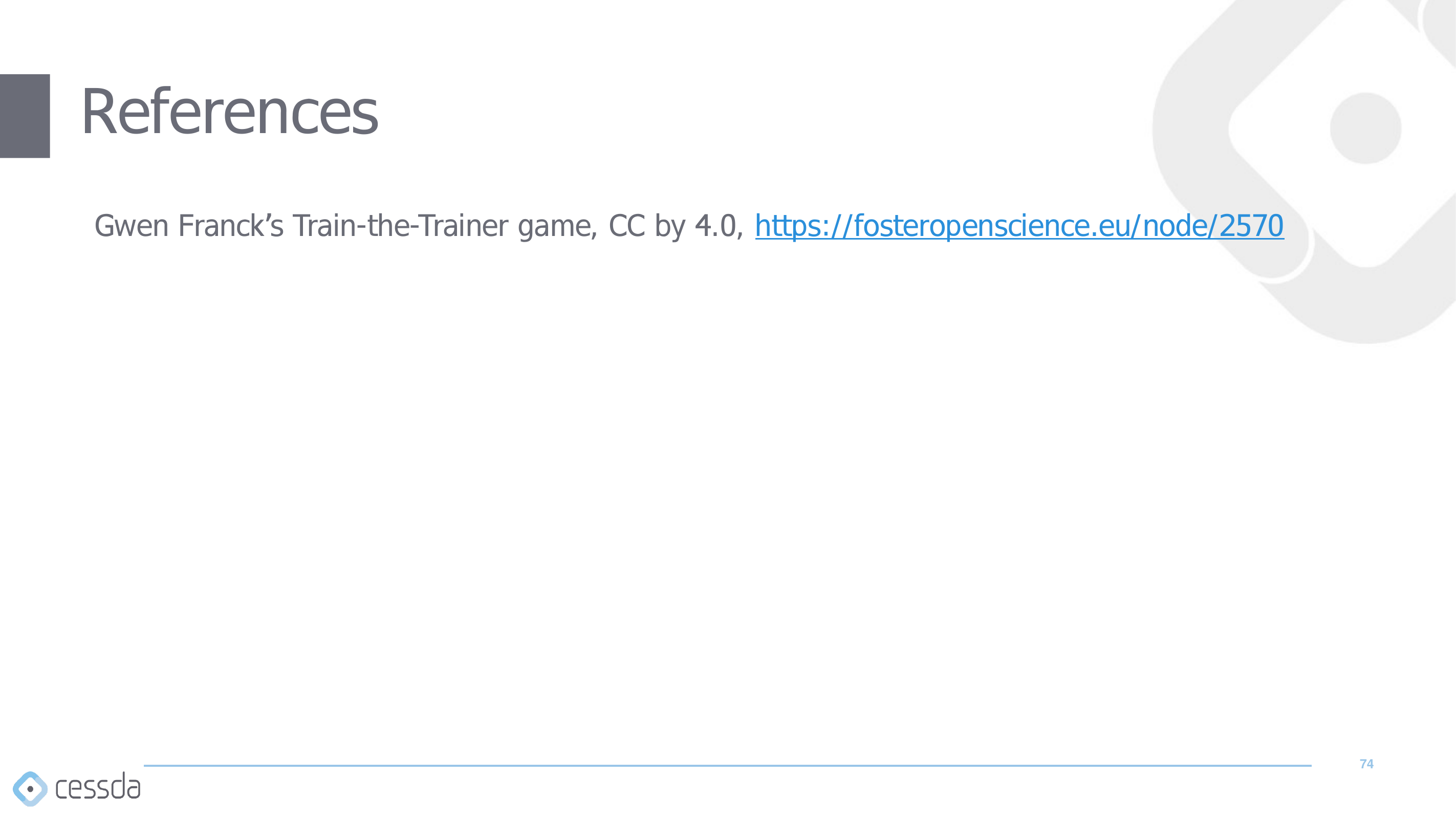

# References
Gwen Franck’s Train-the-Trainer game, CC by 4.0, https://fosteropenscience.eu/node/2570
74